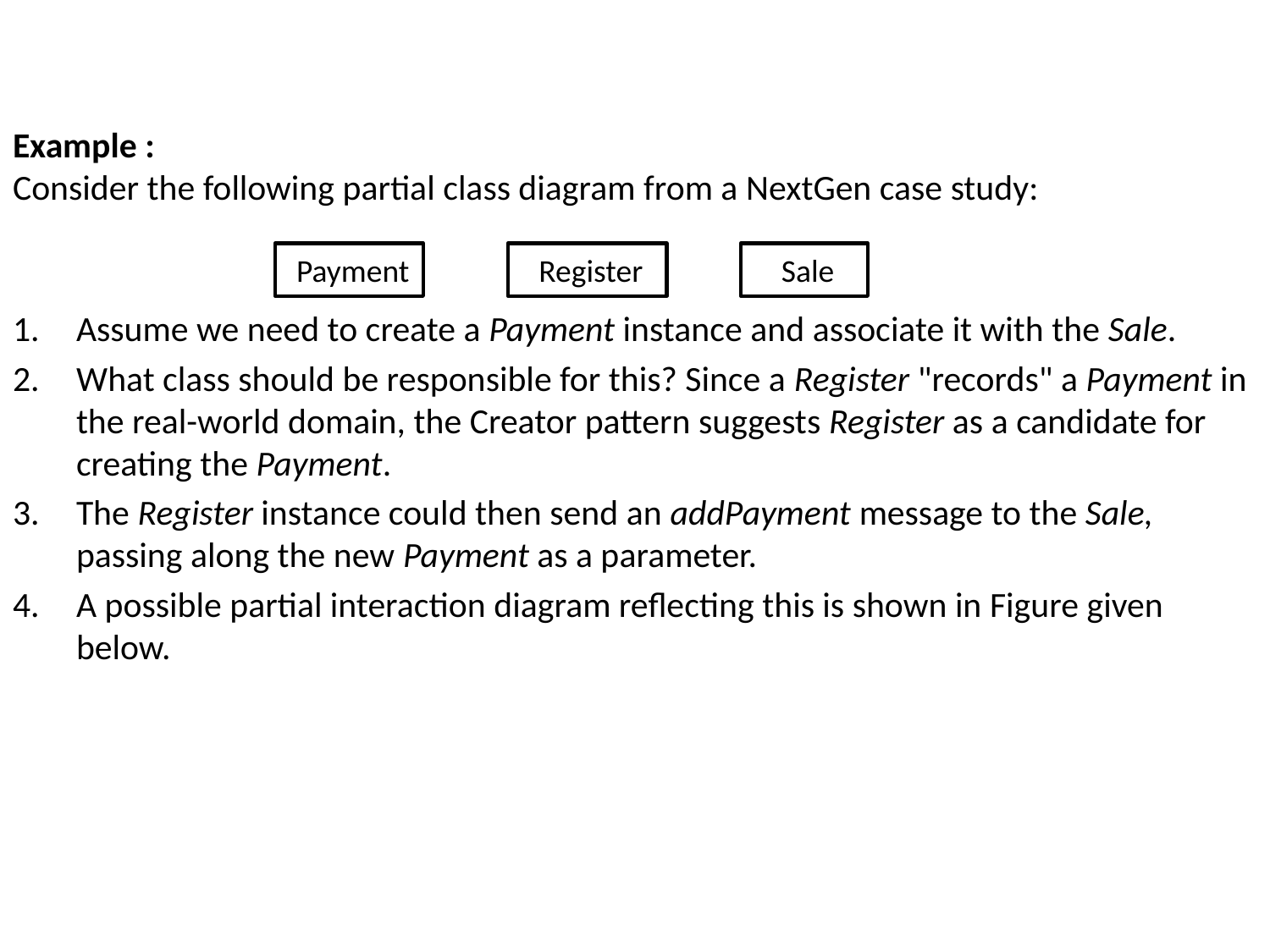

#
Example :
Consider the following partial class diagram from a NextGen case study:

Assume we need to create a Payment instance and associate it with the Sale.
What class should be responsible for this? Since a Register "records" a Payment in the real-world domain, the Creator pattern suggests Register as a candidate for creating the Payment.
The Register instance could then send an addPayment message to the Sale, passing along the new Payment as a parameter.
A possible partial interaction diagram reflecting this is shown in Figure given below.

 Payment
 Register
 Sale